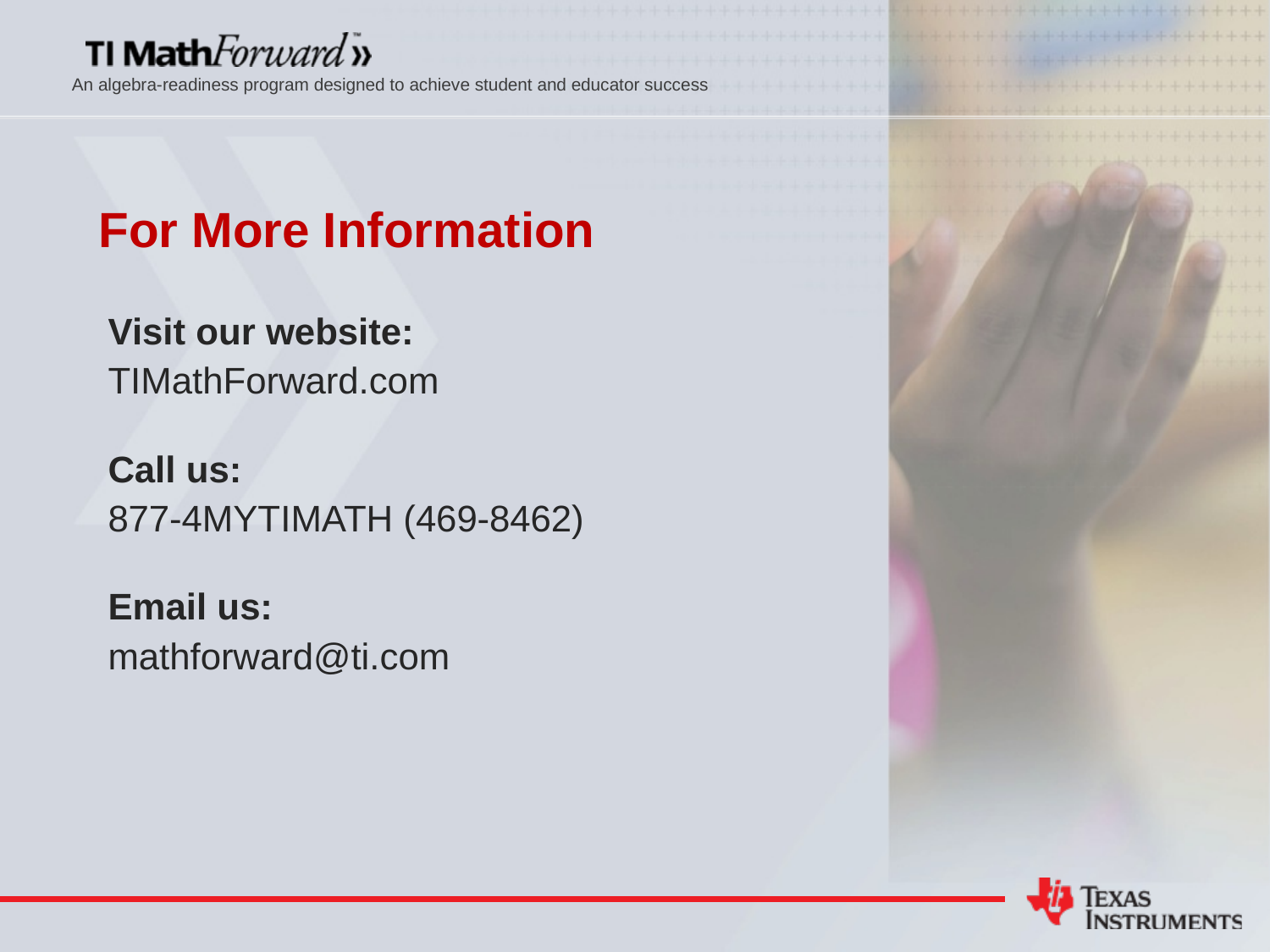

# For More Information
Visit our website:
TIMathForward.com
Call us:
877-4MYTIMATH (469-8462)
Email us:
mathforward@ti.com